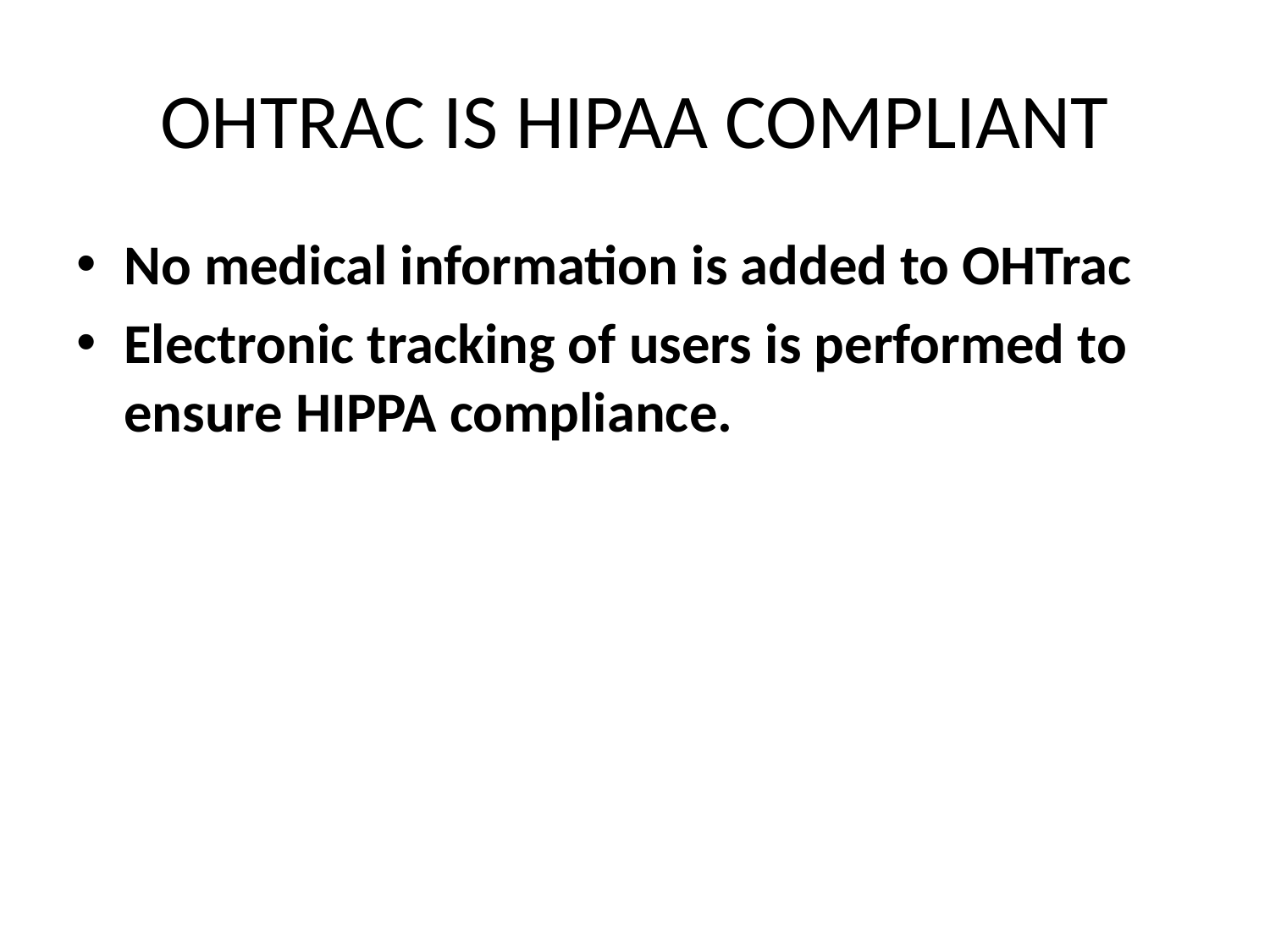

# OHTRAC IS HIPAA COMPLIANT
No medical information is added to OHTrac
Electronic tracking of users is performed to ensure HIPPA compliance.